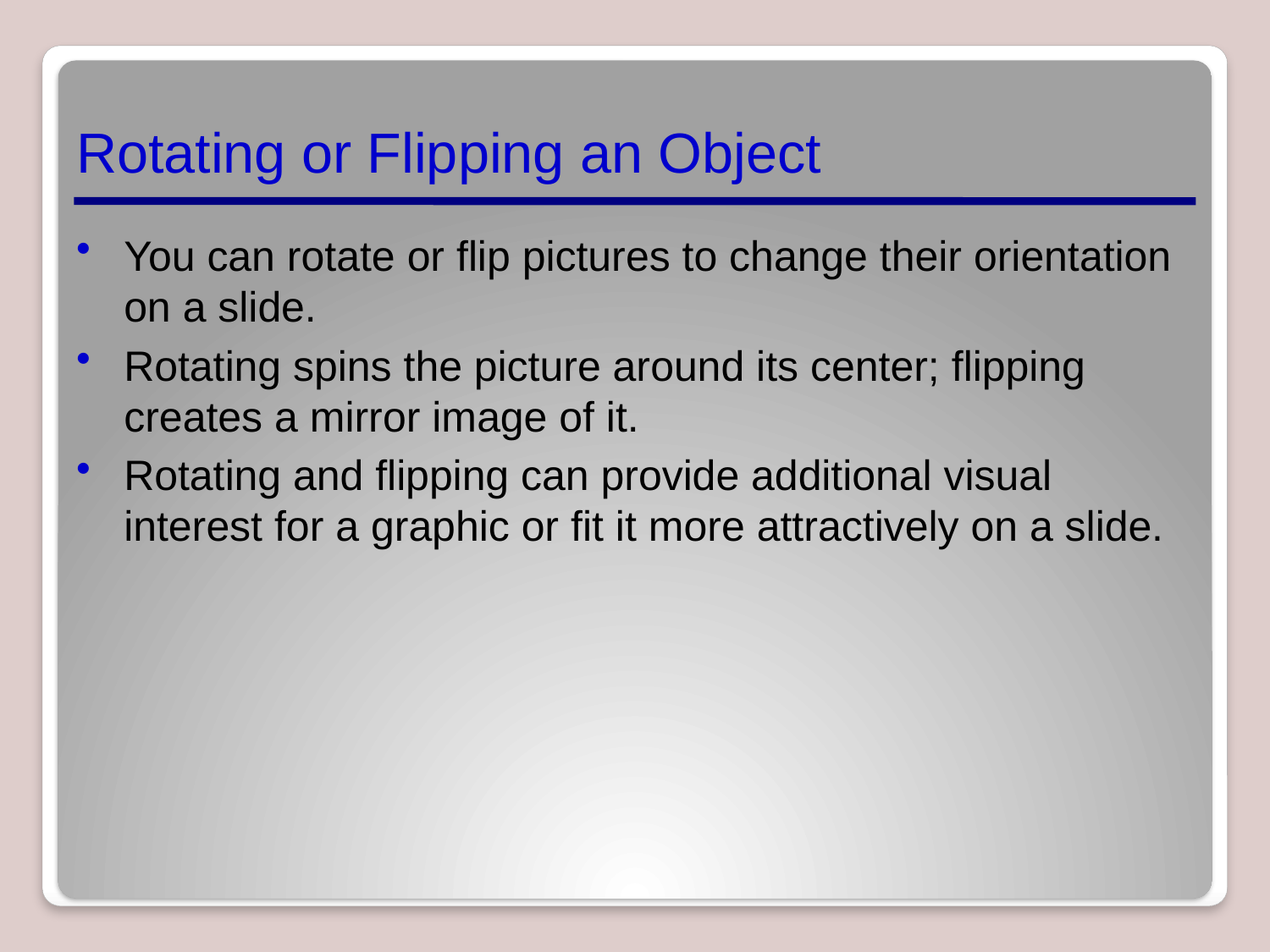

# Rotating or Flipping an Object
You can rotate or flip pictures to change their orientation on a slide.
Rotating spins the picture around its center; flipping creates a mirror image of it.
Rotating and flipping can provide additional visual interest for a graphic or fit it more attractively on a slide.